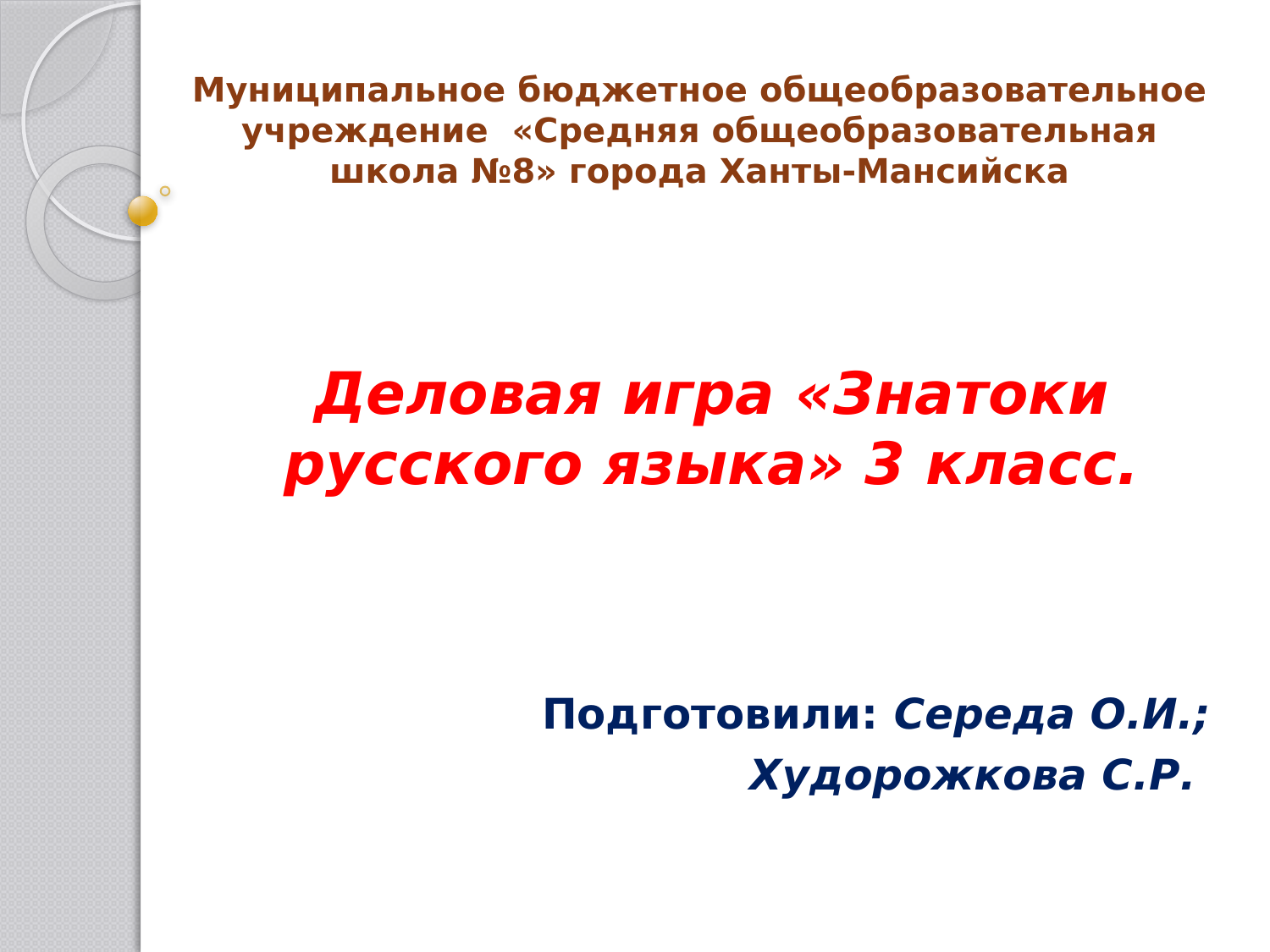

# Муниципальное бюджетное общеобразовательное учреждение  «Средняя общеобразовательная школа №8» города Ханты-Мансийска
Деловая игра «Знатоки русского языка» 3 класс.

                       Подготовили: Середа О.И.;
                                     Худорожкова С.Р.